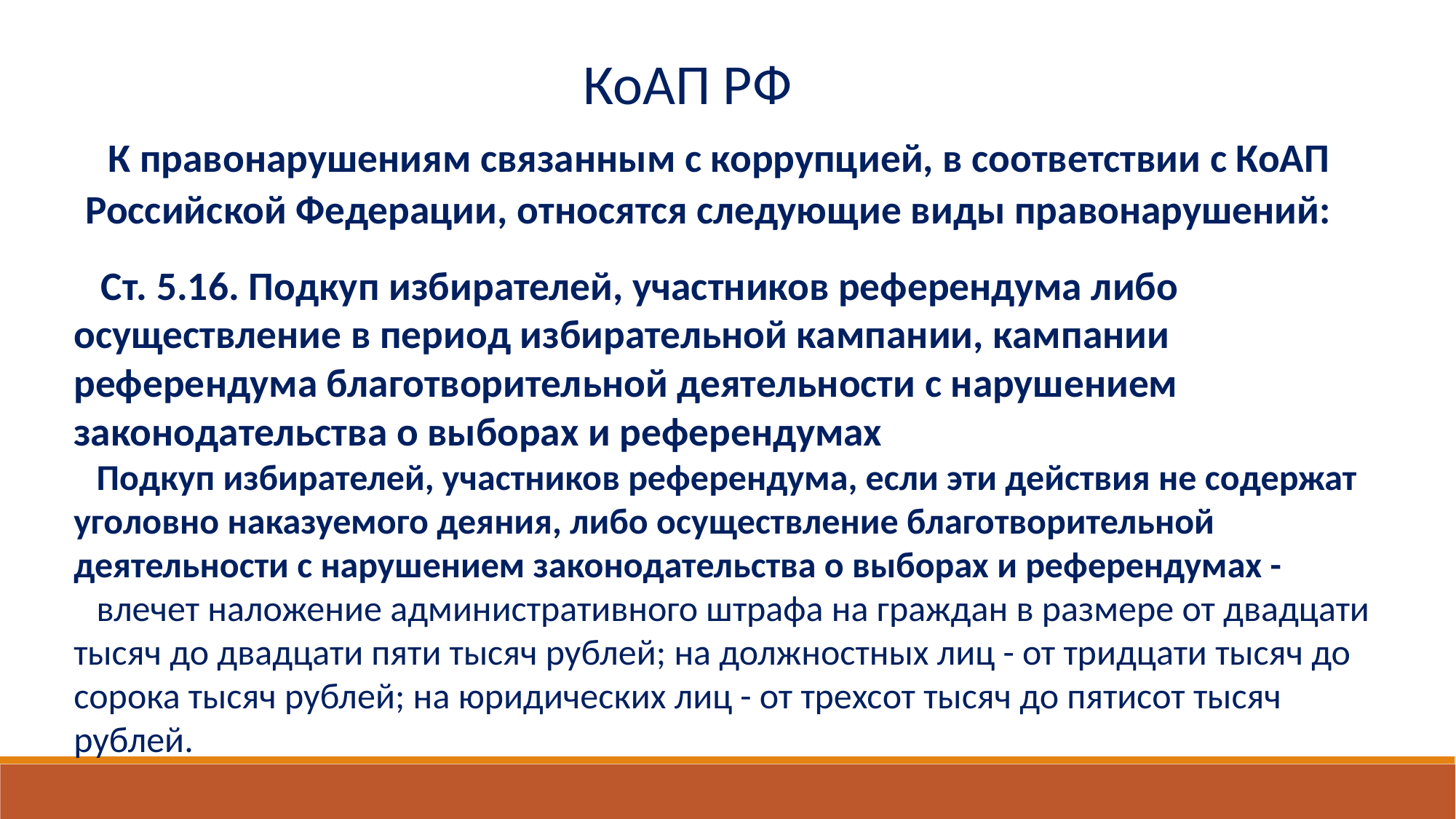

КоАП РФ
К правонарушениям связанным с коррупцией, в соответствии с КоАП Российской Федерации, относятся следующие виды правонарушений:
   Ст. 5.16. Подкуп избирателей, участников референдума либо осуществление в период избирательной кампании, кампании референдума благотворительной деятельности с нарушением законодательства о выборах и референдумах
Подкуп избирателей, участников референдума, если эти действия не содержат уголовно наказуемого деяния, либо осуществление благотворительной деятельности с нарушением законодательства о выборах и референдумах -
влечет наложение административного штрафа на граждан в размере от двадцати тысяч до двадцати пяти тысяч рублей; на должностных лиц - от тридцати тысяч до сорока тысяч рублей; на юридических лиц - от трехсот тысяч до пятисот тысяч рублей.